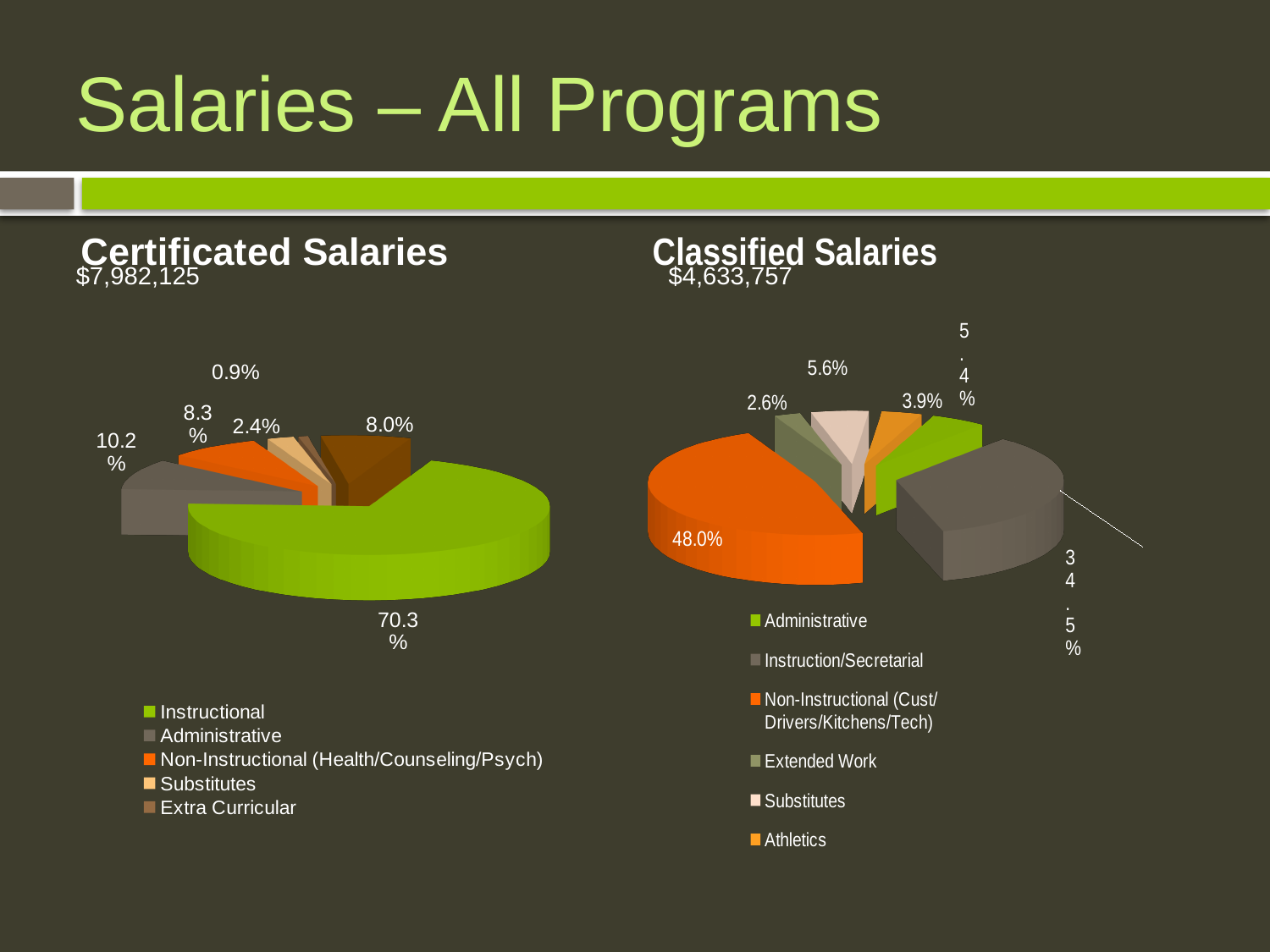

# Salaries – All Programs

[unsupported chart]

[unsupported chart]

$7,982,125

$4,633,757